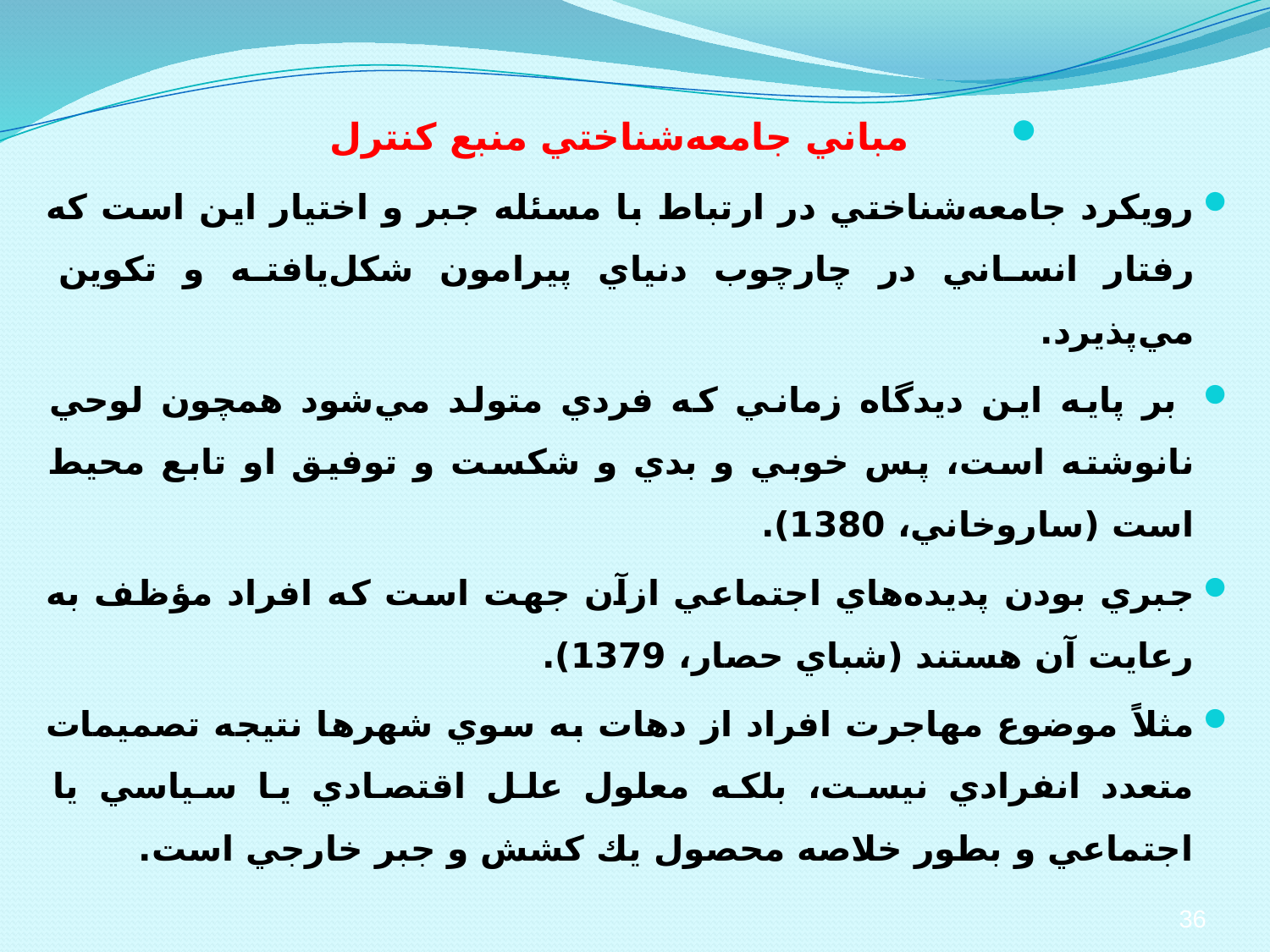

مباني جامعه‌شناختي منبع كنترل
رويكرد جامعه‌شناختي در ارتباط با مسئله جبر و اختيار اين است كه رفتار انساني در چارچوب دنياي پيرامون شكل‌يافته و تكوين مي‌پذيرد.
 بر پايه اين ديدگاه زماني كه فردي متولد مي‌شود همچون لوحي نانوشته است، پس خوبي و بدي و شكست و توفيق او تابع محيط است (ساروخاني، 1380).
جبري بودن پديده‌هاي اجتماعي از‌آن جهت است كه افراد مؤظف به رعايت آن هستند (شباي حصار، 1379).
مثلاً موضوع مهاجرت افراد از دهات به سوي شهرها نتيجه تصميمات متعدد انفرادي نيست، بلكه معلول علل اقتصادي يا سياسي يا اجتماعي و بطور خلاصه محصول يك كشش و جبر خارجي است.
36